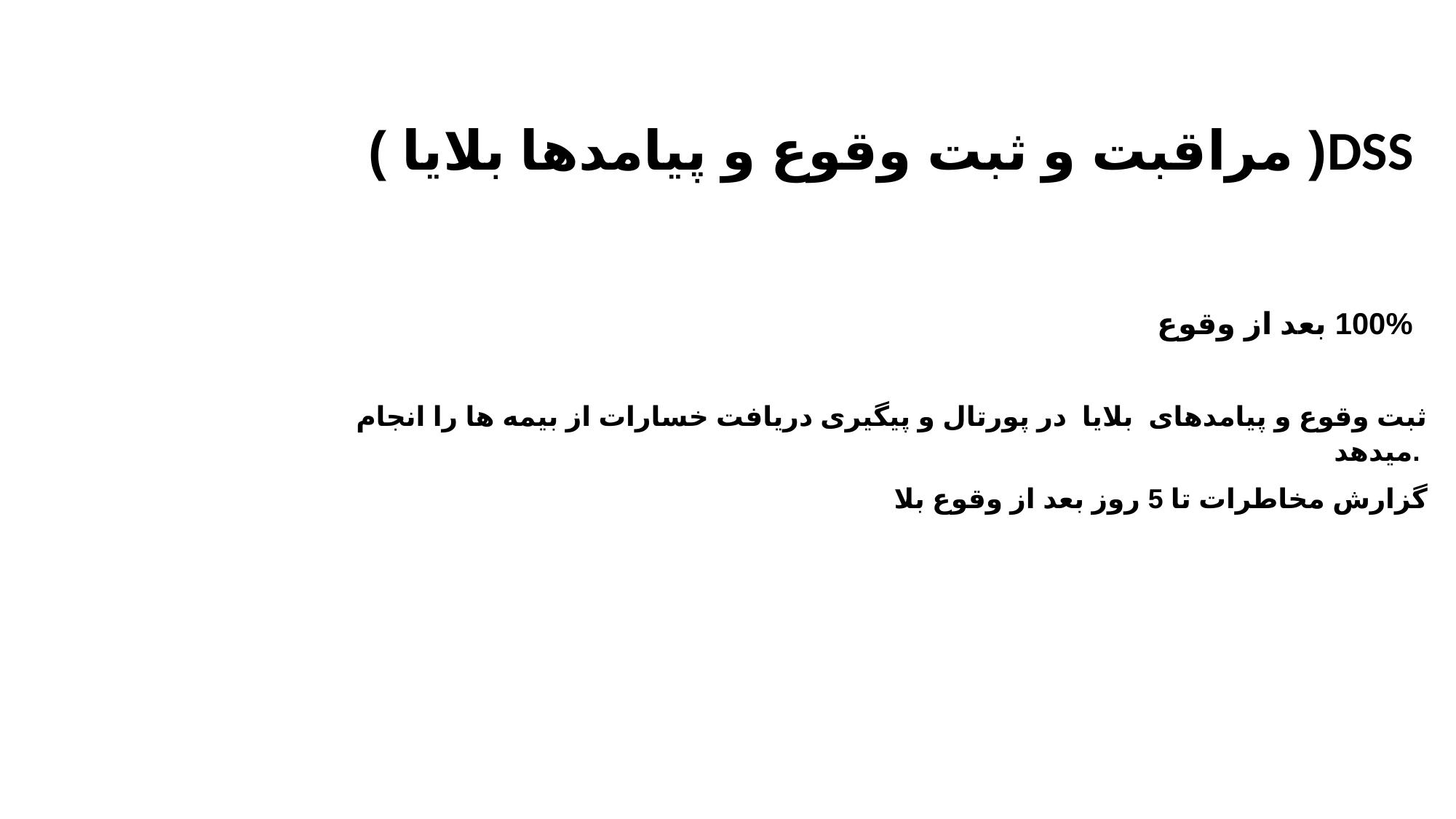

DSS( مراقبت و ثبت وقوع و پیامدها بلایا )

 100% بعد از وقوع

ثبت وقوع و پیامدهای  بلایا  در پورتال و پیگیری دریافت خسارات از بیمه ها را انجام میدهد.
گزارش مخاطرات تا 5 روز بعد از وقوع بلا